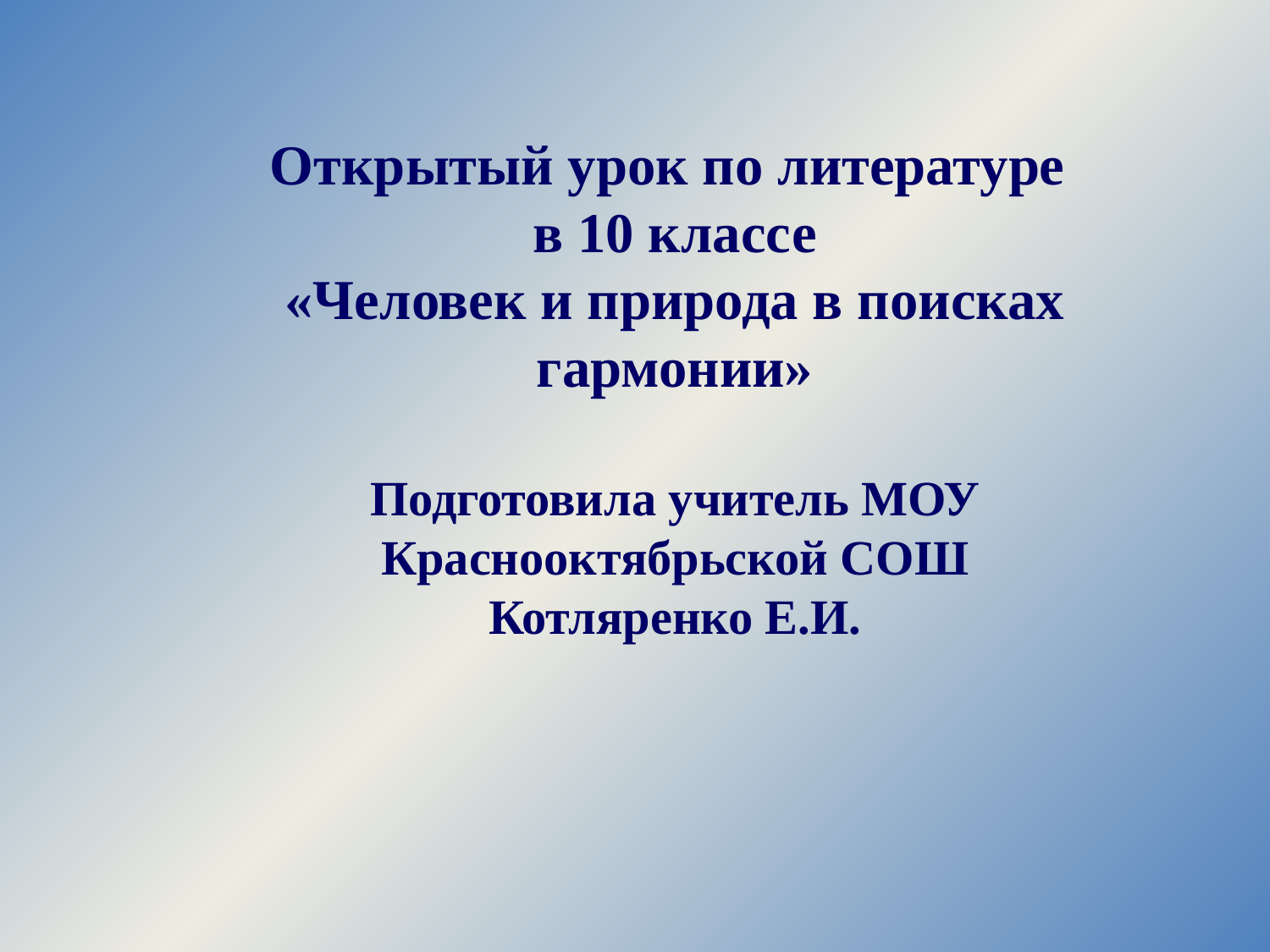

Открытый урок по литературе
в 10 классе
«Человек и природа в поисках гармонии»

Подготовила учитель МОУ Краснооктябрьской СОШ
Котляренко Е.И.